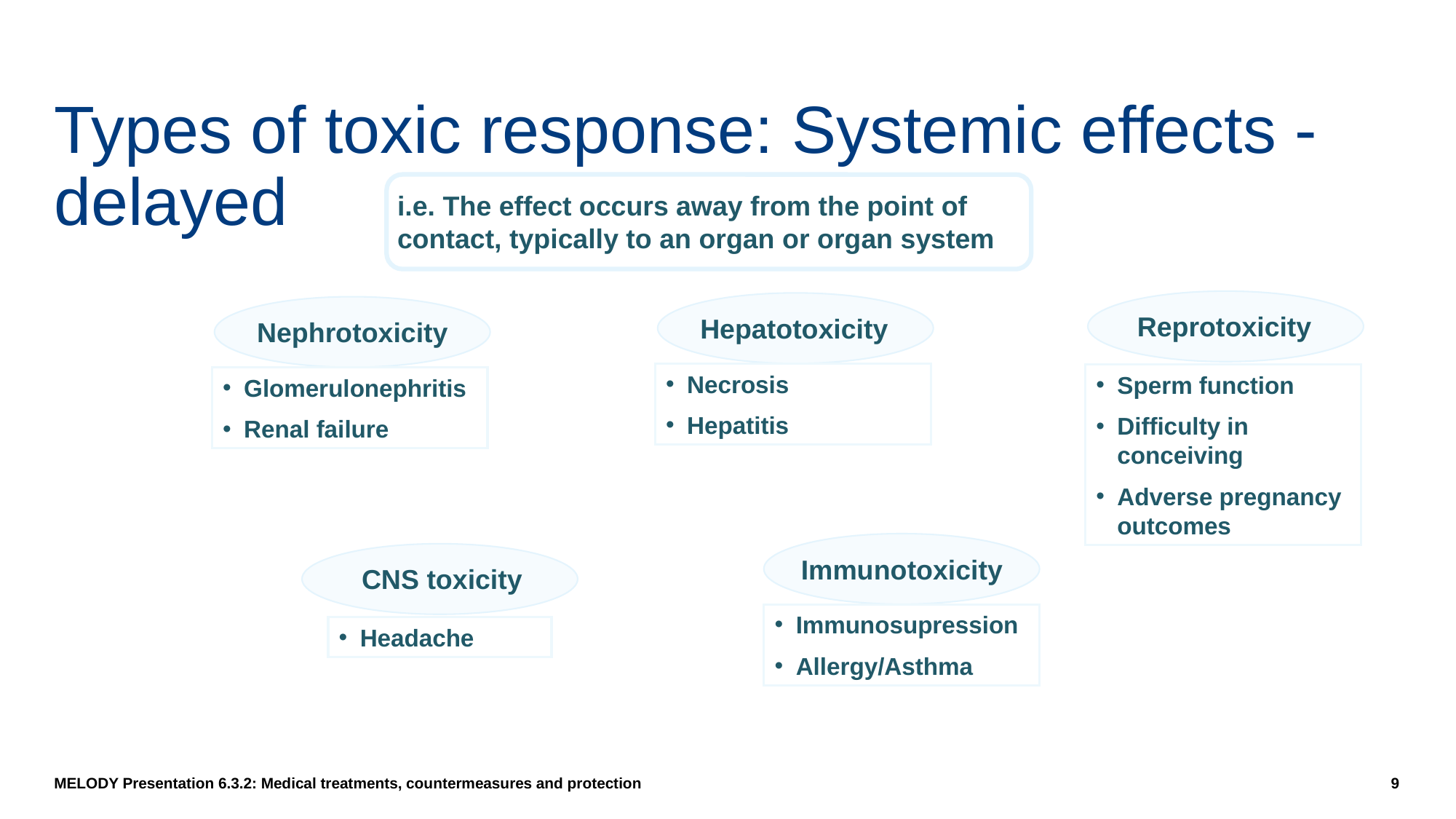

# Types of toxic response: Systemic effects - delayed

i.e. The effect occurs away from the point of contact, typically to an organ or organ system

Reprotoxicity
Hepatotoxicity
Nephrotoxicity
Necrosis
Hepatitis
Sperm function
Difficulty in conceiving
Adverse pregnancy outcomes
Glomerulonephritis
Renal failure

Immunotoxicity
CNS toxicity
Immunosupression
Allergy/Asthma
Headache
MELODY Presentation 6.3.2: Medical treatments, countermeasures and protection
9